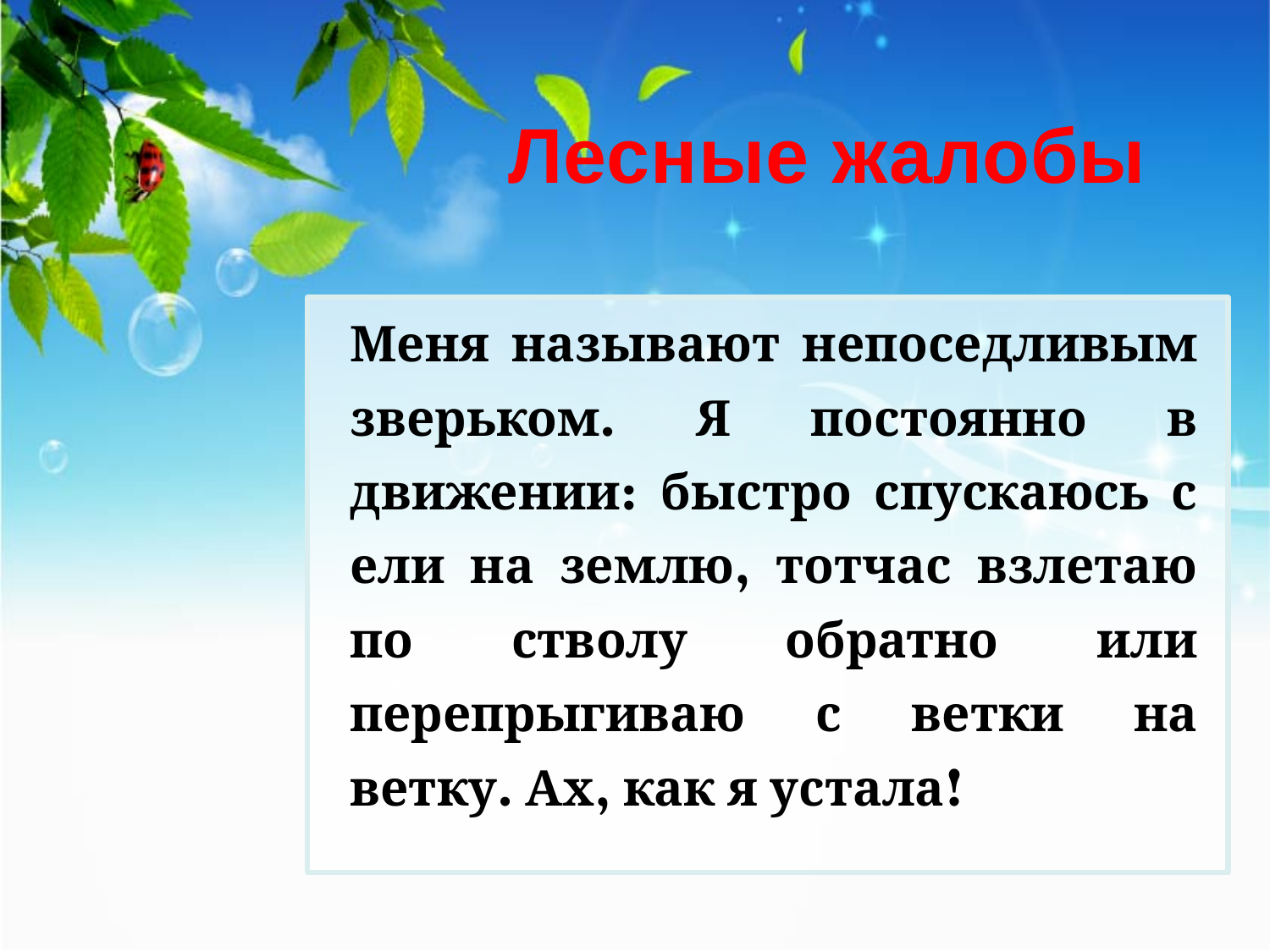

Лесные жалобы
Меня называют непоседливым зверьком. Я постоянно в движении: быстро спускаюсь с ели на землю, тотчас взлетаю по стволу обратно или перепрыгиваю с ветки на ветку. Ах, как я устала!